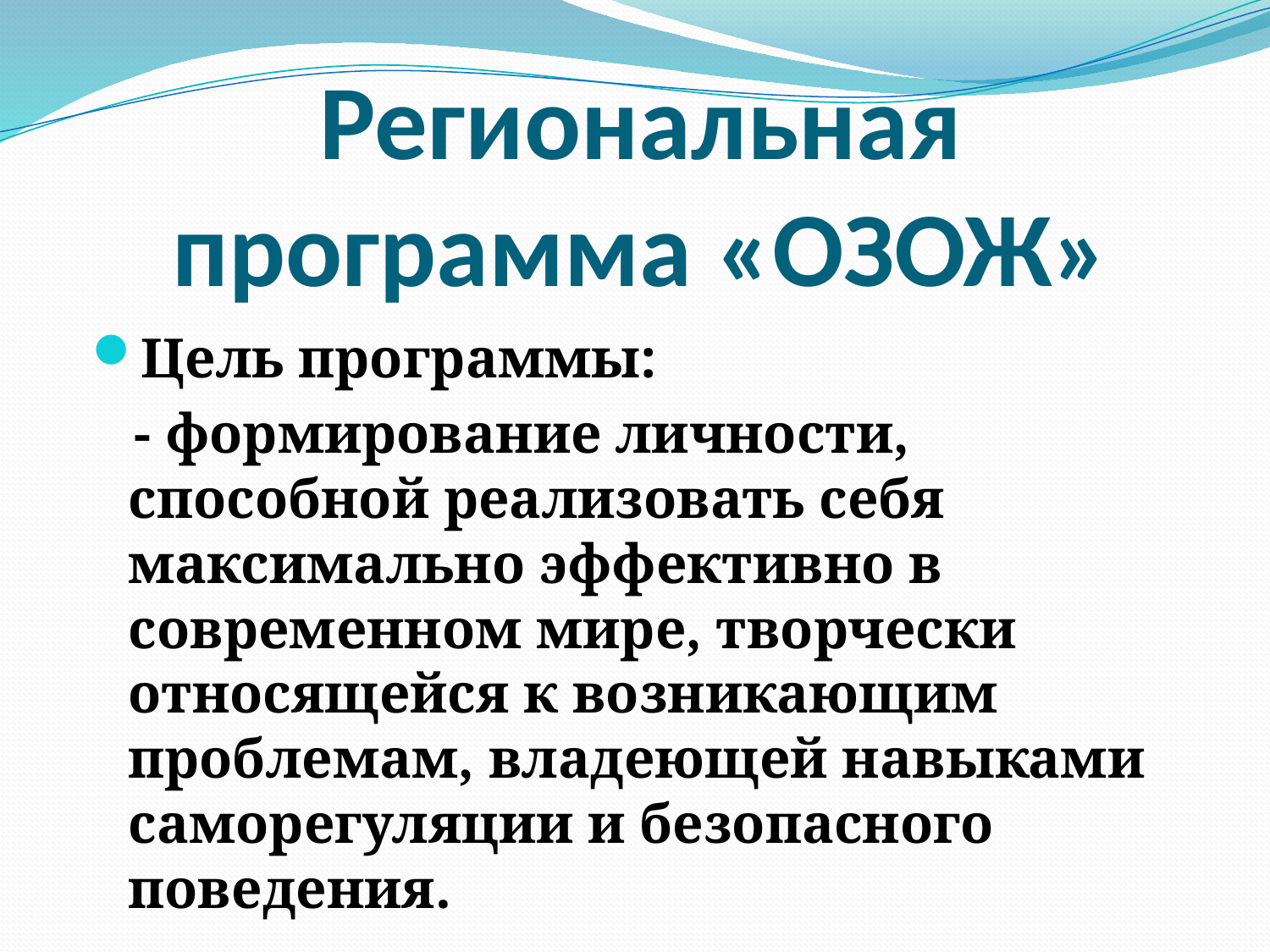

# Региональная программа «ОЗОЖ»
Цель программы:
   - формирование личности, способной реализовать себя максимально эффективно в современном мире, творчески относящейся к возникающим проблемам, владеющей навыками саморегуляции и безопасного поведения.